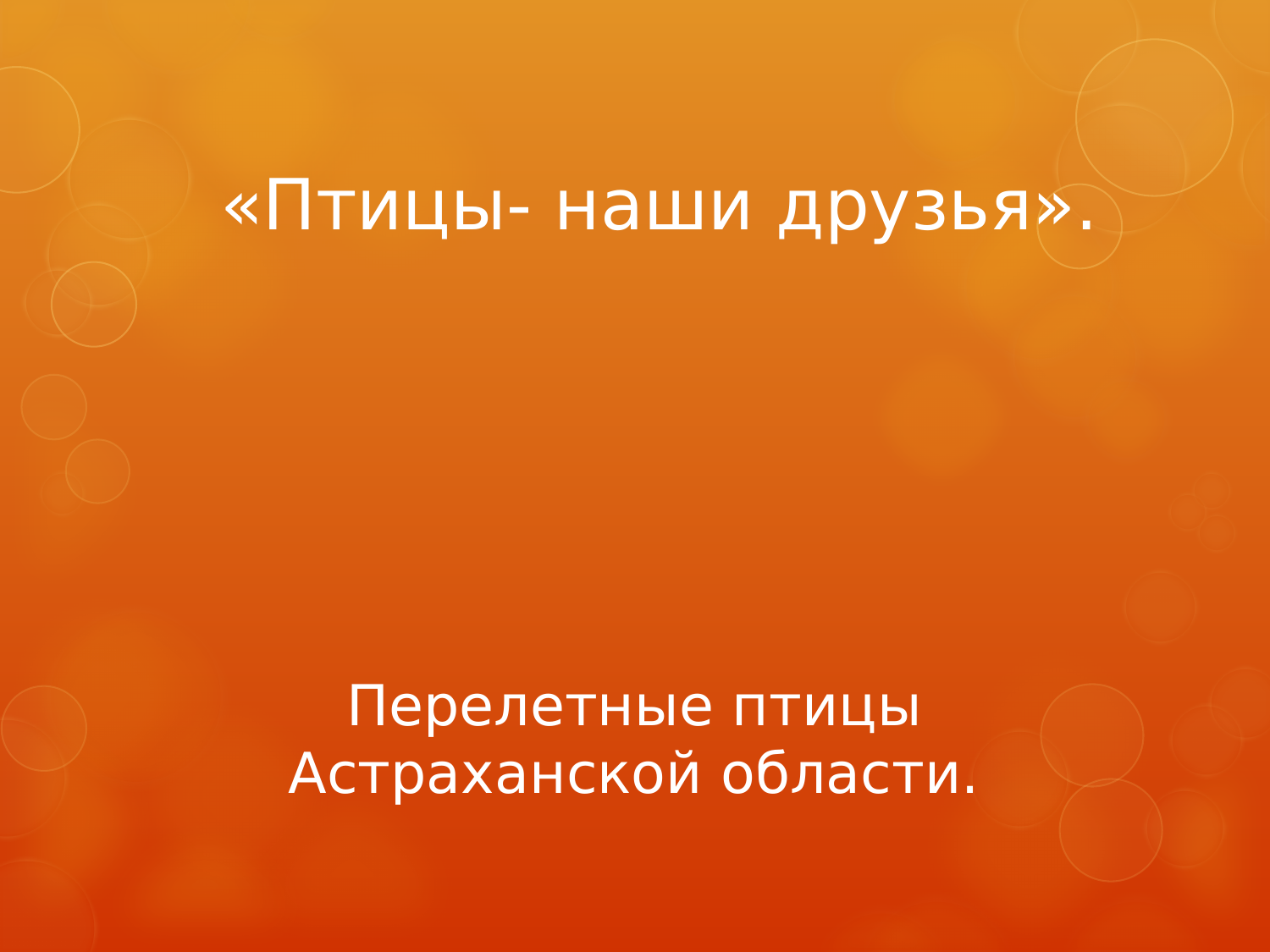

# «Птицы- наши друзья».
Перелетные птицы Астраханской области.